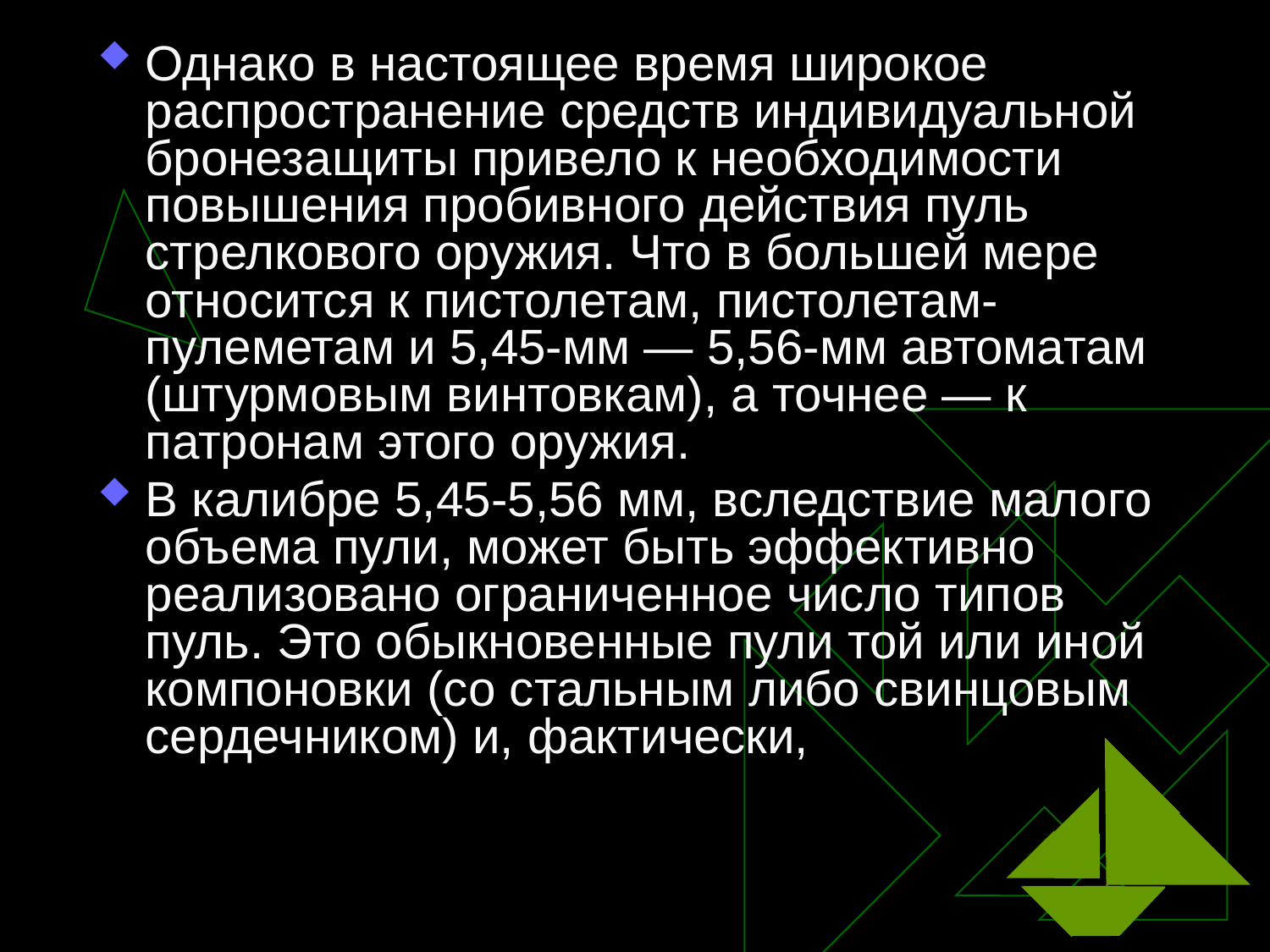

Однако в настоящее время широкое распространение средств индивидуальной бронезащиты привело к необходимости повышения пробивного действия пуль стрелкового оружия. Что в большей мере относится к пистолетам, пистолетам-пулеметам и 5,45-мм — 5,56-мм автоматам (штурмовым винтовкам), а точнее — к патронам этого оружия.
В калибре 5,45-5,56 мм, вследствие малого объема пули, может быть эффективно реализовано ограниченное число типов пуль. Это обыкновенные пули той или иной компоновки (со стальным либо свинцовым сердечником) и, фактически,